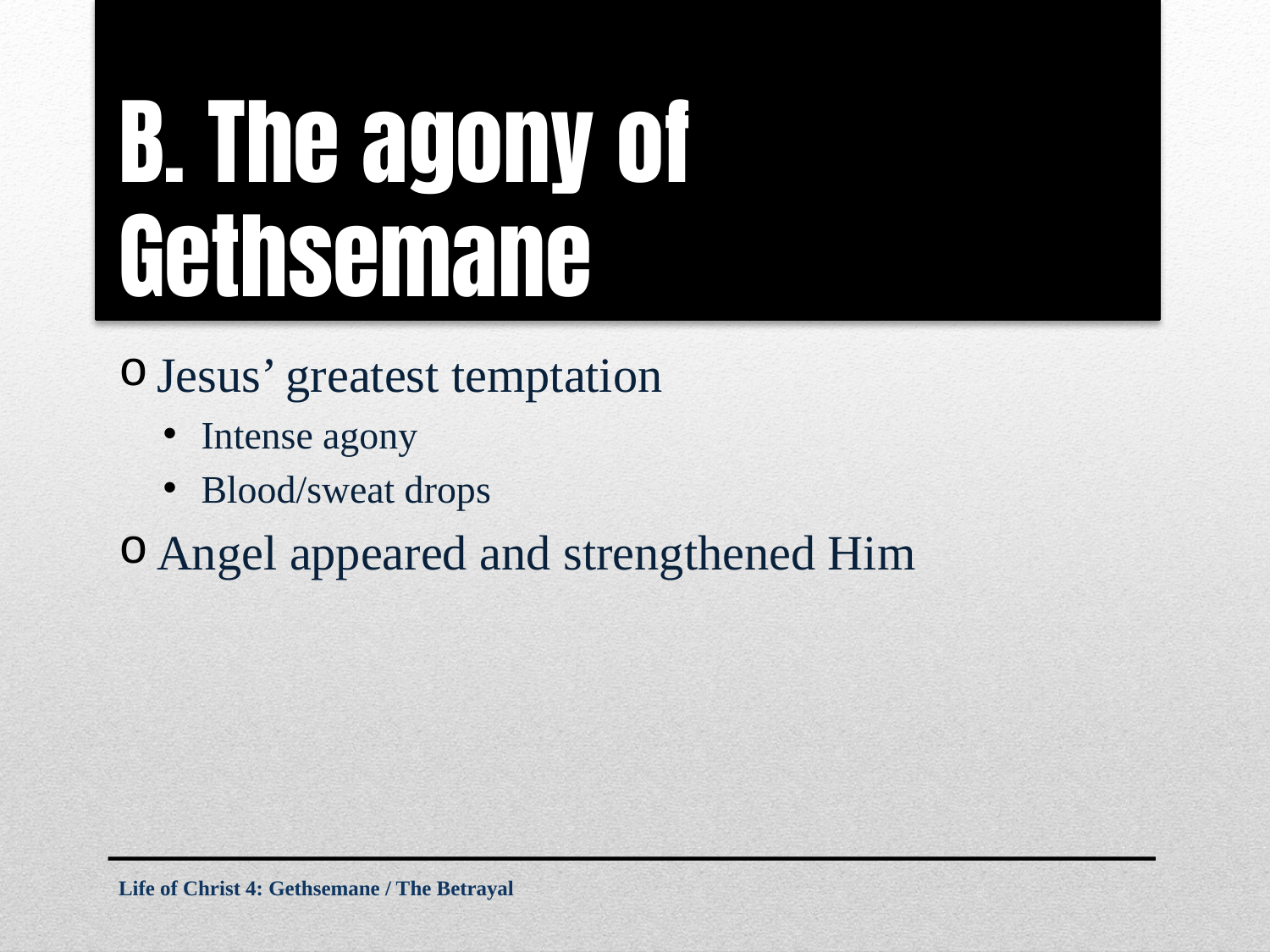

# B. The agony of Gethsemane
Jesus’ greatest temptation
Intense agony
Blood/sweat drops
Angel appeared and strengthened Him

Life of Christ 4: Gethsemane / The Betrayal